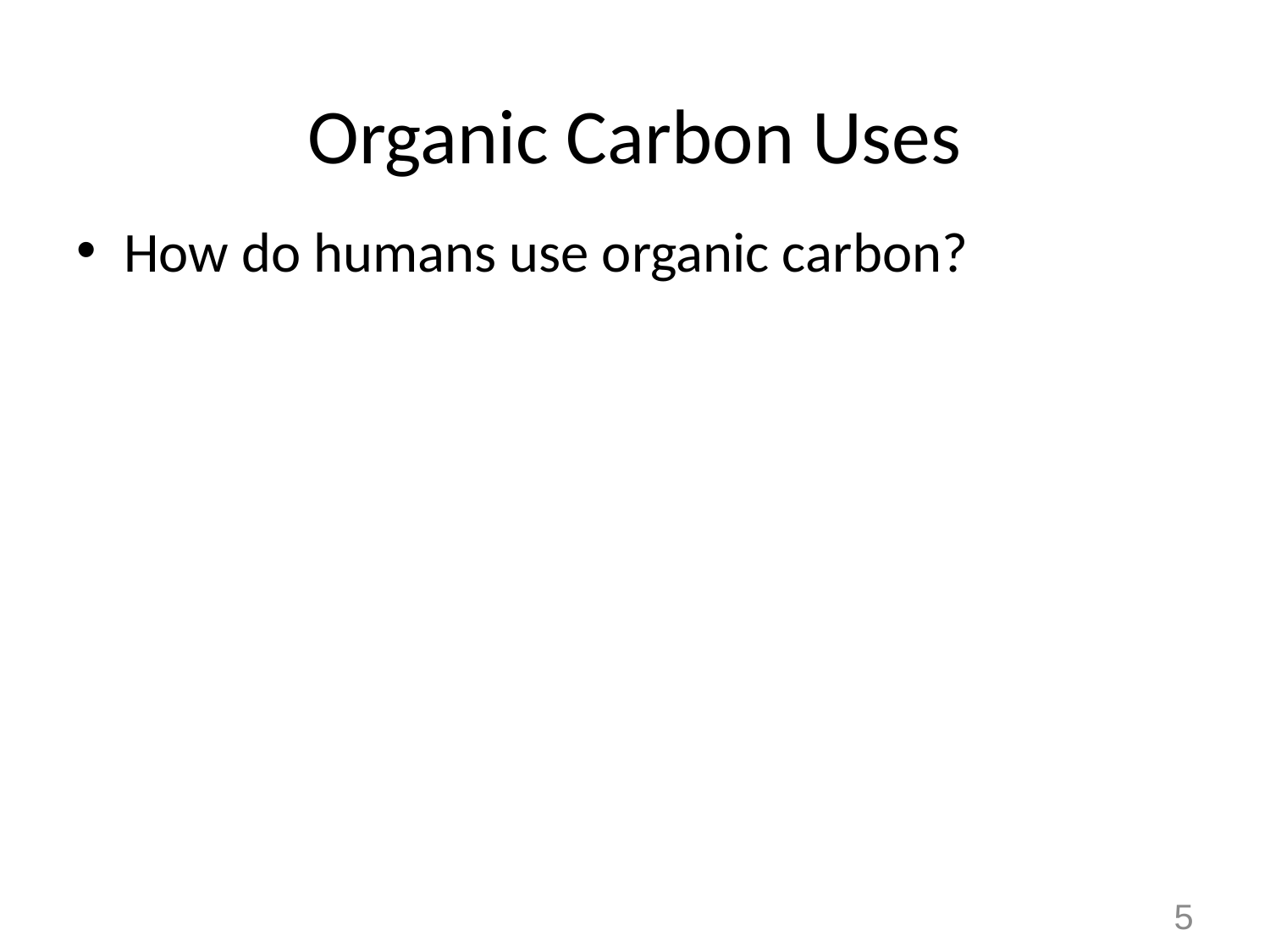

# Organic Carbon Uses
How do humans use organic carbon?
5